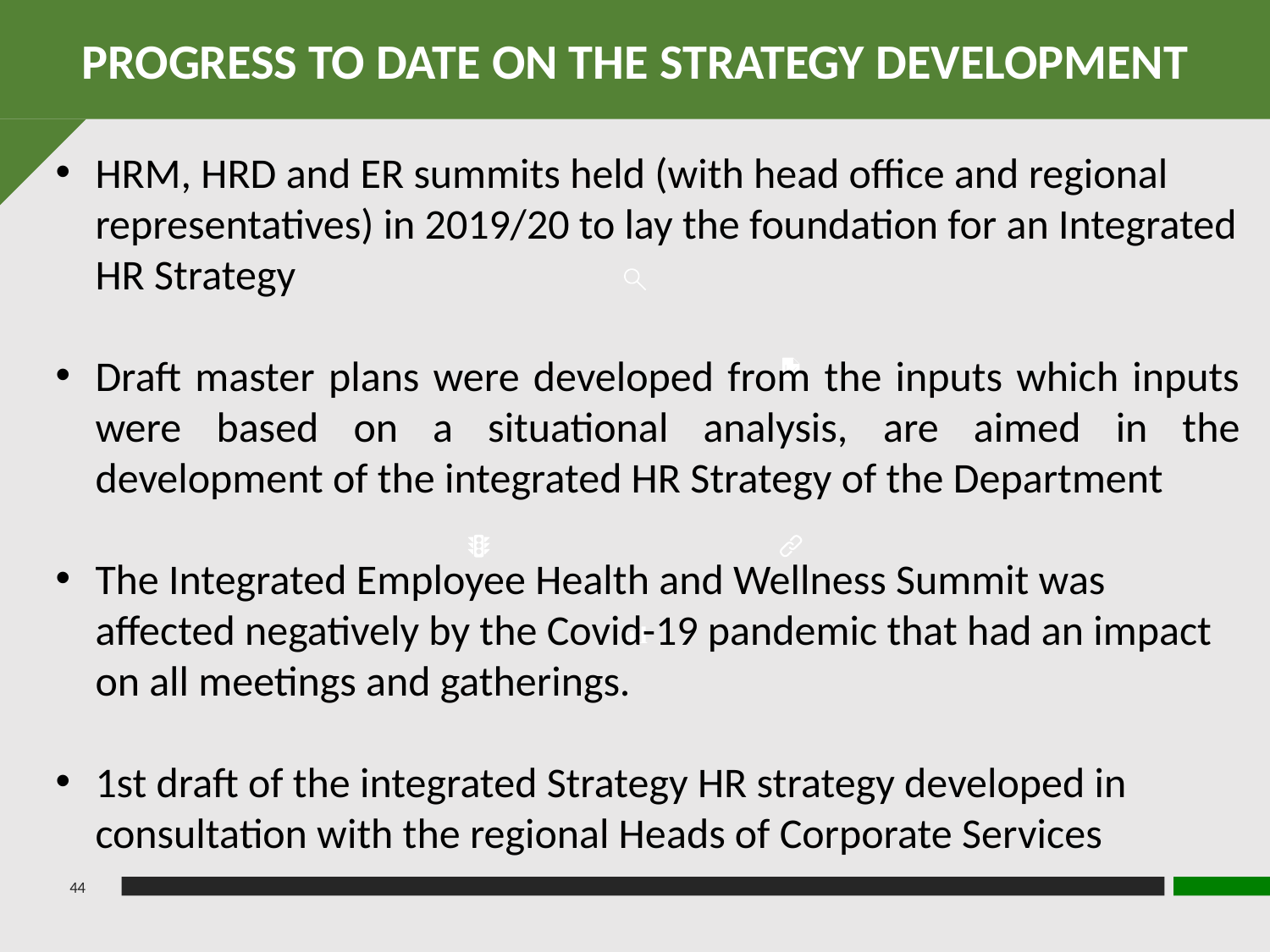

PROGRESS TO DATE ON THE STRATEGY DEVELOPMENT

HRM, HRD and ER summits held (with head office and regional representatives) in 2019/20 to lay the foundation for an Integrated HR Strategy

Draft master plans were developed from the inputs which inputs were based on a situational analysis, are aimed in the development of the integrated HR Strategy of the Department

The Integrated Employee Health and Wellness Summit was affected negatively by the Covid-19 pandemic that had an impact on all meetings and gatherings.

1st draft of the integrated Strategy HR strategy developed in consultation with the regional Heads of Corporate Services

44